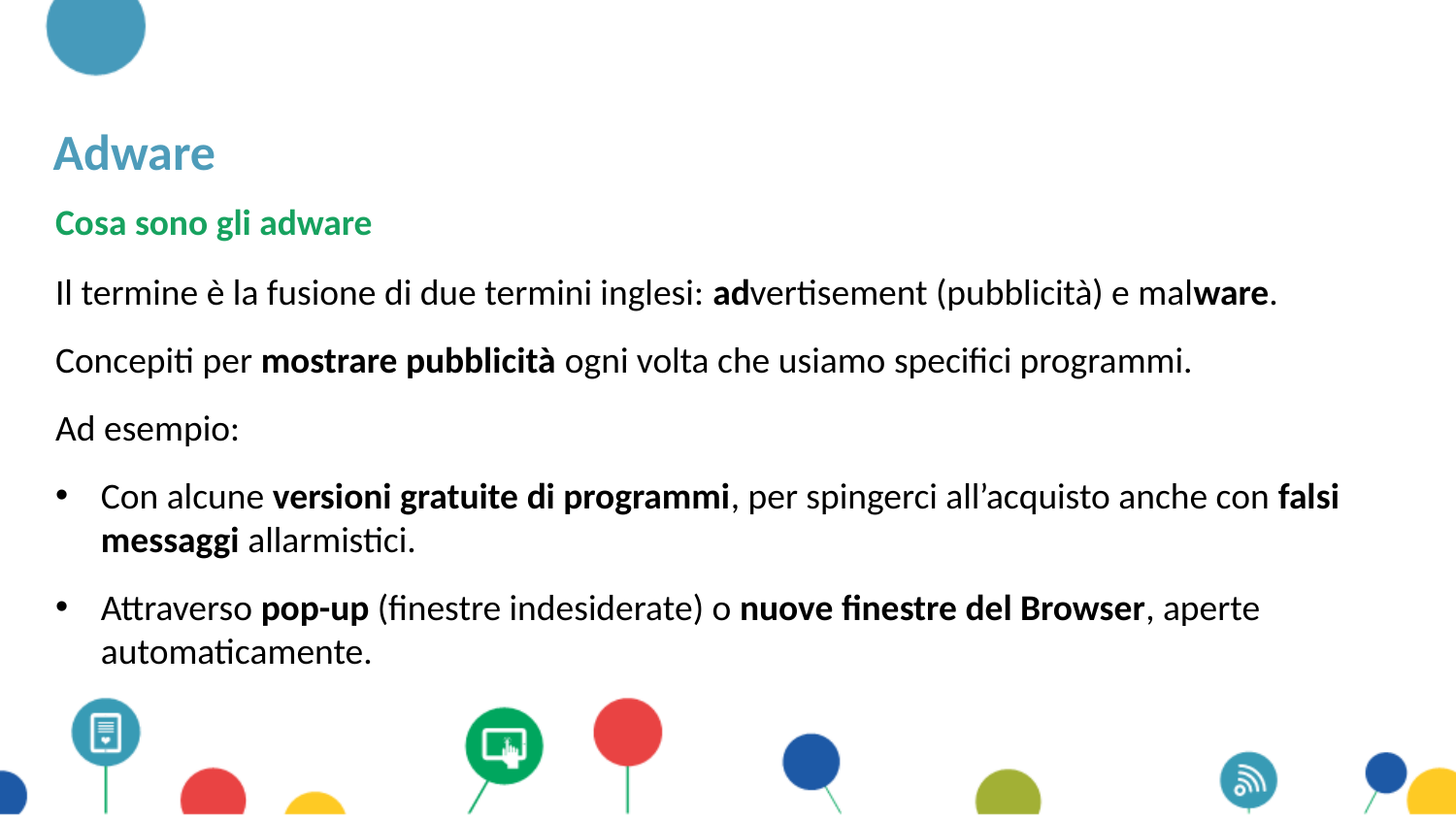

# Adware
Cosa sono gli adware
Il termine è la fusione di due termini inglesi: advertisement (pubblicità) e malware.
Concepiti per mostrare pubblicità ogni volta che usiamo specifici programmi.
Ad esempio:
Con alcune versioni gratuite di programmi, per spingerci all’acquisto anche con falsi messaggi allarmistici.
Attraverso pop-up (finestre indesiderate) o nuove finestre del Browser, aperte automaticamente.